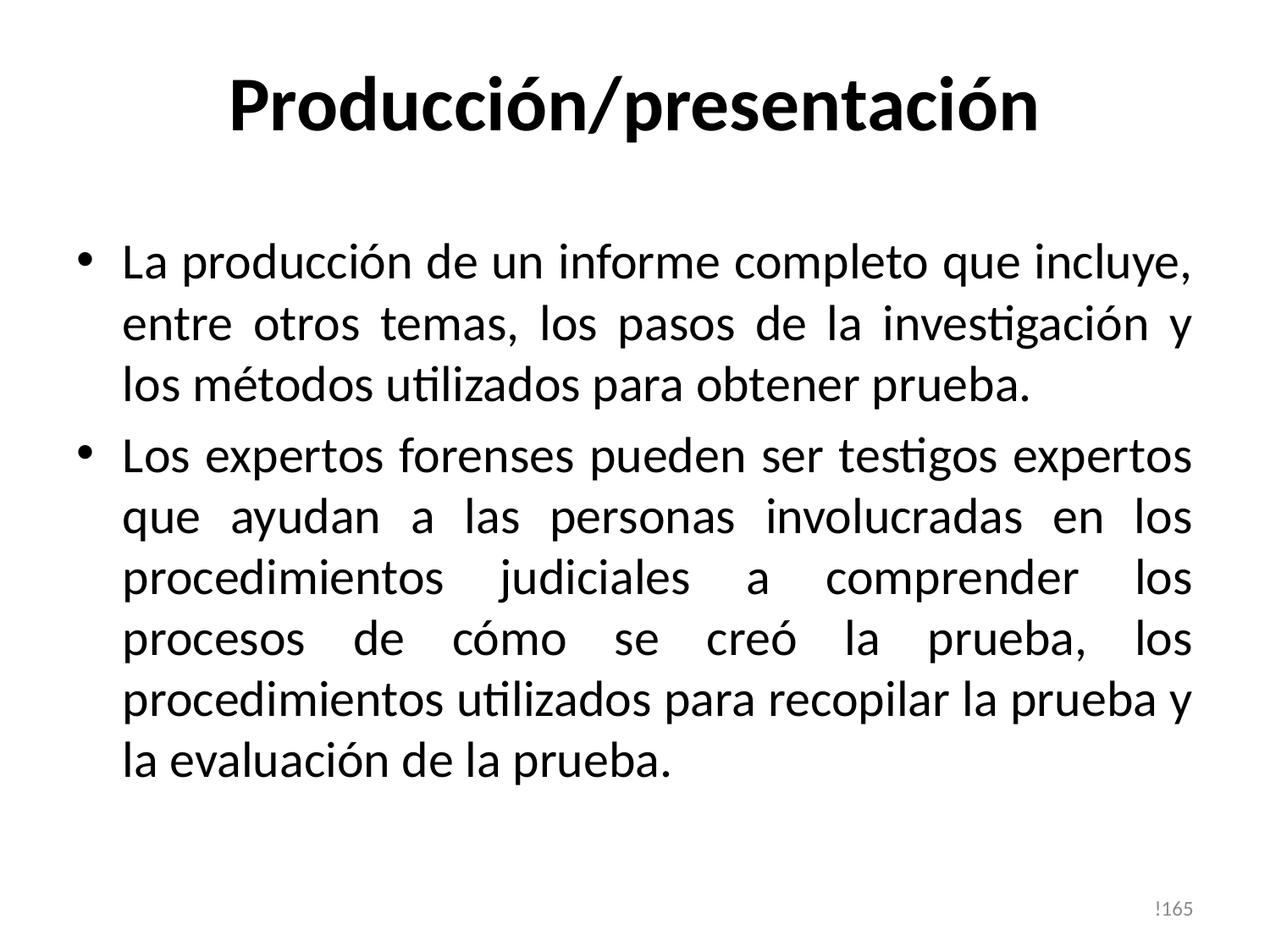

# Producción/presentación
La producción de un informe completo que incluye, entre otros temas, los pasos de la investigación y los métodos utilizados para obtener prueba.
Los expertos forenses pueden ser testigos expertos que ayudan a las personas involucradas en los procedimientos judiciales a comprender los procesos de cómo se creó la prueba, los procedimientos utilizados para recopilar la prueba y la evaluación de la prueba.

!165